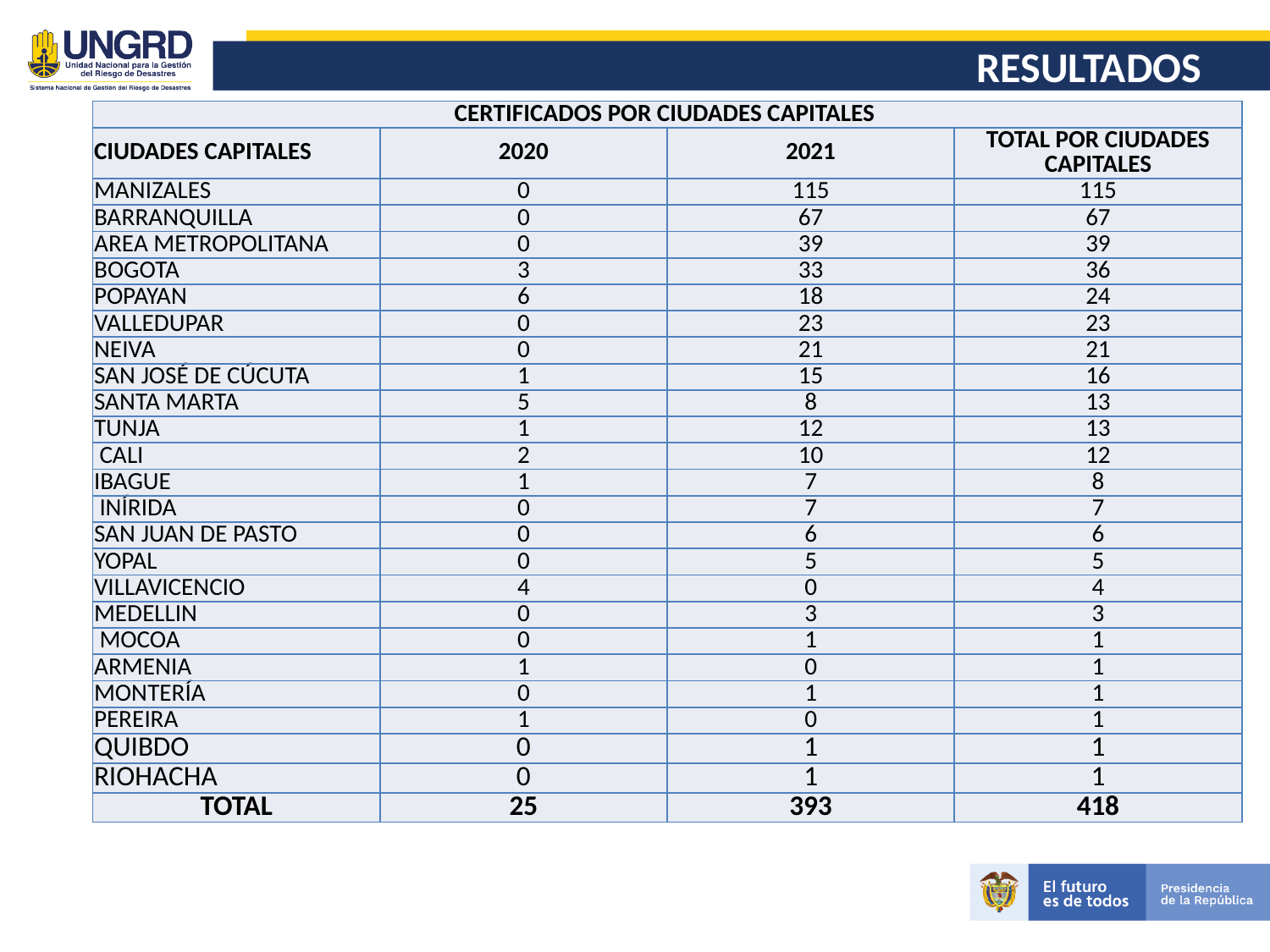

# RESULTADOS
| CERTIFICADOS POR CIUDADES CAPITALES |  |  |  |
| --- | --- | --- | --- |
| CIUDADES CAPITALES | 2020 | 2021 | TOTAL POR CIUDADES CAPITALES |
| MANIZALES | 0 | 115 | 115 |
| BARRANQUILLA | 0 | 67 | 67 |
| AREA METROPOLITANA | 0 | 39 | 39 |
| BOGOTA | 3 | 33 | 36 |
| POPAYAN | 6 | 18 | 24 |
| VALLEDUPAR | 0 | 23 | 23 |
| NEIVA | 0 | 21 | 21 |
| SAN JOSÉ DE CÚCUTA | 1 | 15 | 16 |
| SANTA MARTA | 5 | 8 | 13 |
| TUNJA | 1 | 12 | 13 |
| CALI | 2 | 10 | 12 |
| IBAGUE | 1 | 7 | 8 |
| INÍRIDA | 0 | 7 | 7 |
| SAN JUAN DE PASTO | 0 | 6 | 6 |
| YOPAL | 0 | 5 | 5 |
| VILLAVICENCIO | 4 | 0 | 4 |
| MEDELLIN | 0 | 3 | 3 |
| MOCOA | 0 | 1 | 1 |
| ARMENIA | 1 | 0 | 1 |
| MONTERÍA | 0 | 1 | 1 |
| PEREIRA | 1 | 0 | 1 |
| QUIBDO | 0 | 1 | 1 |
| RIOHACHA | 0 | 1 | 1 |
| TOTAL | 25 | 393 | 418 |